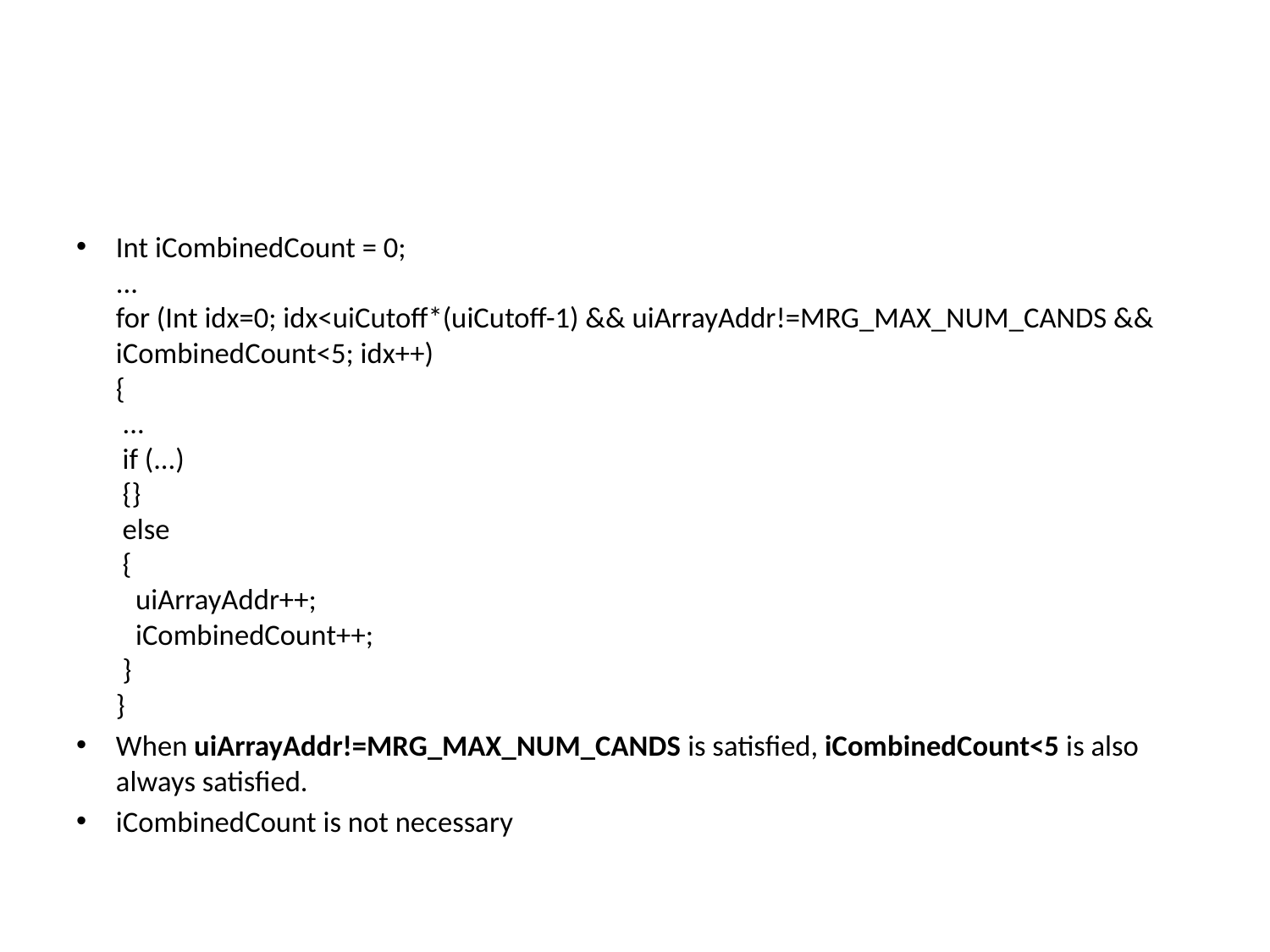

#
Int iCombinedCount = 0;
...
for (Int idx=0; idx<uiCutoff*(uiCutoff-1) && uiArrayAddr!=MRG_MAX_NUM_CANDS && iCombinedCount<5; idx++)
{
 ...
 if (...)
 {}
 else
 {
   uiArrayAddr++;
   iCombinedCount++;
 }
}
When uiArrayAddr!=MRG_MAX_NUM_CANDS is satisfied, iCombinedCount<5 is also always satisfied.
iCombinedCount is not necessary